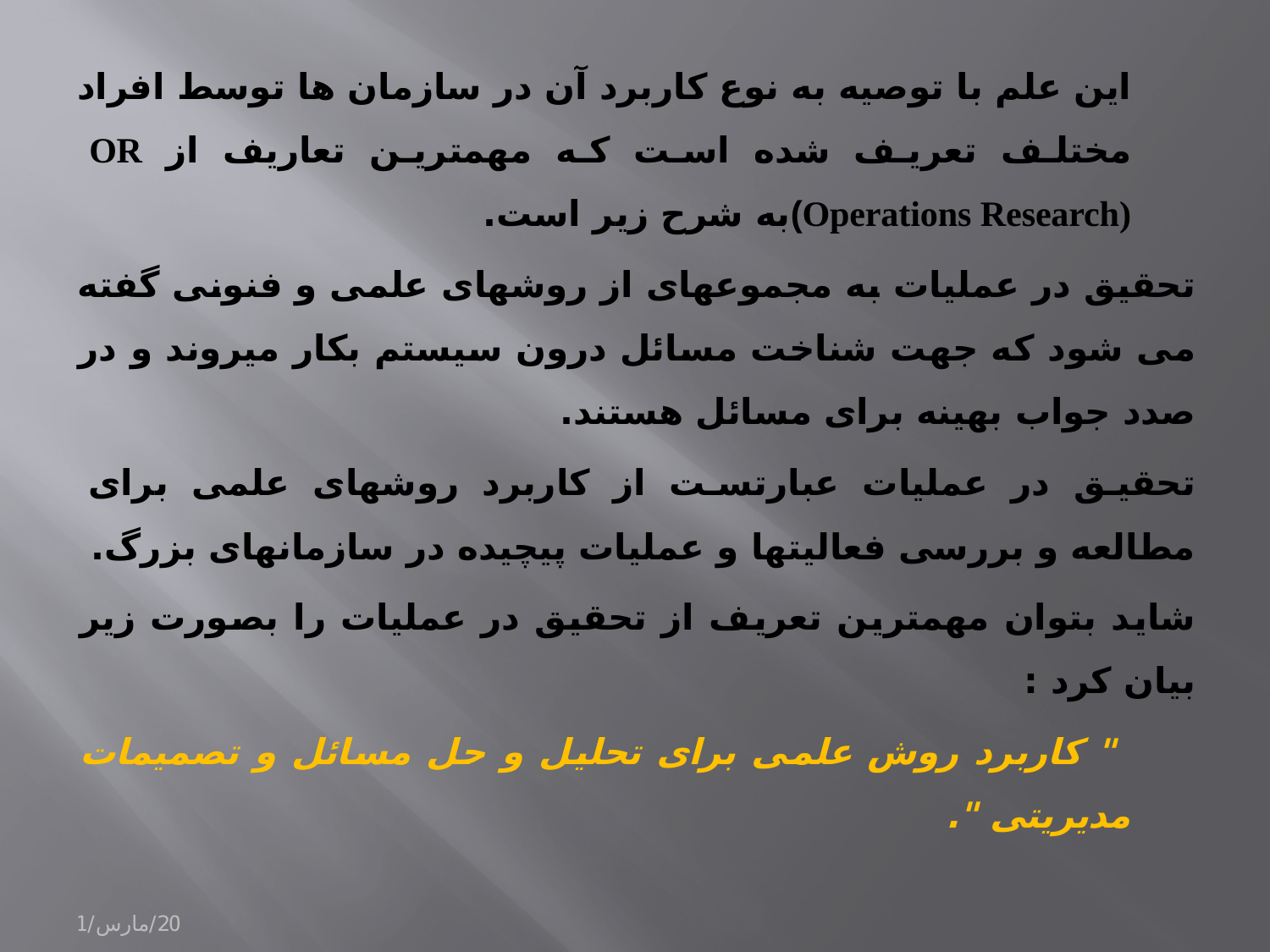

این علم با توصیه به نوع کاربرد آن در سازمان ها توسط افراد مختلف تعریف شده است که مهمترین تعاریف از OR (Operations Research)به شرح زیر است.
تحقیق در عملیات به مجموعه­ای از روش­های علمی و فنونی گفته می شود که جهت شناخت مسائل درون سیستم بکار می­روند و در صدد جواب بهینه برای مسائل هستند.
تحقیق در عملیات عبارتست از کاربرد روش­های علمی برای مطالعه و بررسی فعالیت­ها و عملیات پیچیده در سازمان­های بزرگ.
شاید بتوان مهمترین تعریف از تحقیق در عملیات را بصورت زیر بیان کرد :
 " کاربرد روش علمی برای تحلیل و حل مسائل و تصمیمات مدیریتی ".

20/مارس/1